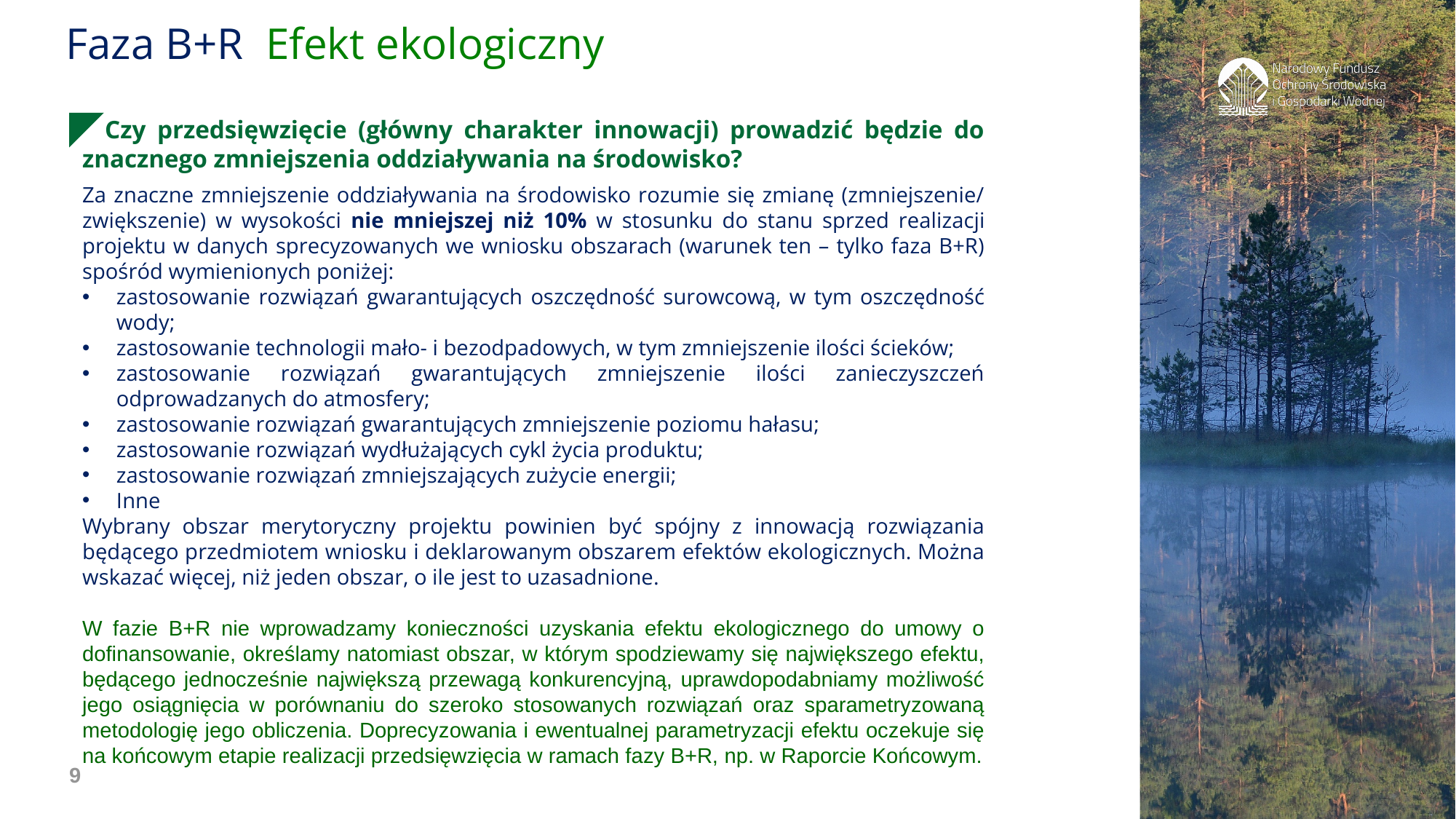

Faza B+R  Efekt ekologiczny
  Czy przedsięwzięcie (główny charakter innowacji) prowadzić będzie do znacznego zmniejszenia oddziaływania na środowisko?
Za znaczne zmniejszenie oddziaływania na środowisko rozumie się zmianę (zmniejszenie/ zwiększenie) w wysokości nie mniejszej niż 10% w stosunku do stanu sprzed realizacji projektu w danych sprecyzowanych we wniosku obszarach (warunek ten – tylko faza B+R) spośród wymienionych poniżej:
zastosowanie rozwiązań gwarantujących oszczędność surowcową, w tym oszczędność wody;
zastosowanie technologii mało- i bezodpadowych, w tym zmniejszenie ilości ścieków;
zastosowanie rozwiązań gwarantujących zmniejszenie ilości zanieczyszczeń odprowadzanych do atmosfery;
zastosowanie rozwiązań gwarantujących zmniejszenie poziomu hałasu;
zastosowanie rozwiązań wydłużających cykl życia produktu;
zastosowanie rozwiązań zmniejszających zużycie energii;
Inne
Wybrany obszar merytoryczny projektu powinien być spójny z innowacją rozwiązania będącego przedmiotem wniosku i deklarowanym obszarem efektów ekologicznych. Można wskazać więcej, niż jeden obszar, o ile jest to uzasadnione.

W fazie B+R nie wprowadzamy konieczności uzyskania efektu ekologicznego do umowy o dofinansowanie, określamy natomiast obszar, w którym spodziewamy się największego efektu, będącego jednocześnie największą przewagą konkurencyjną, uprawdopodabniamy możliwość jego osiągnięcia w porównaniu do szeroko stosowanych rozwiązań oraz sparametryzowaną metodologię jego obliczenia. Doprecyzowania i ewentualnej parametryzacji efektu oczekuje się na końcowym etapie realizacji przedsięwzięcia w ramach fazy B+R, np. w Raporcie Końcowym.